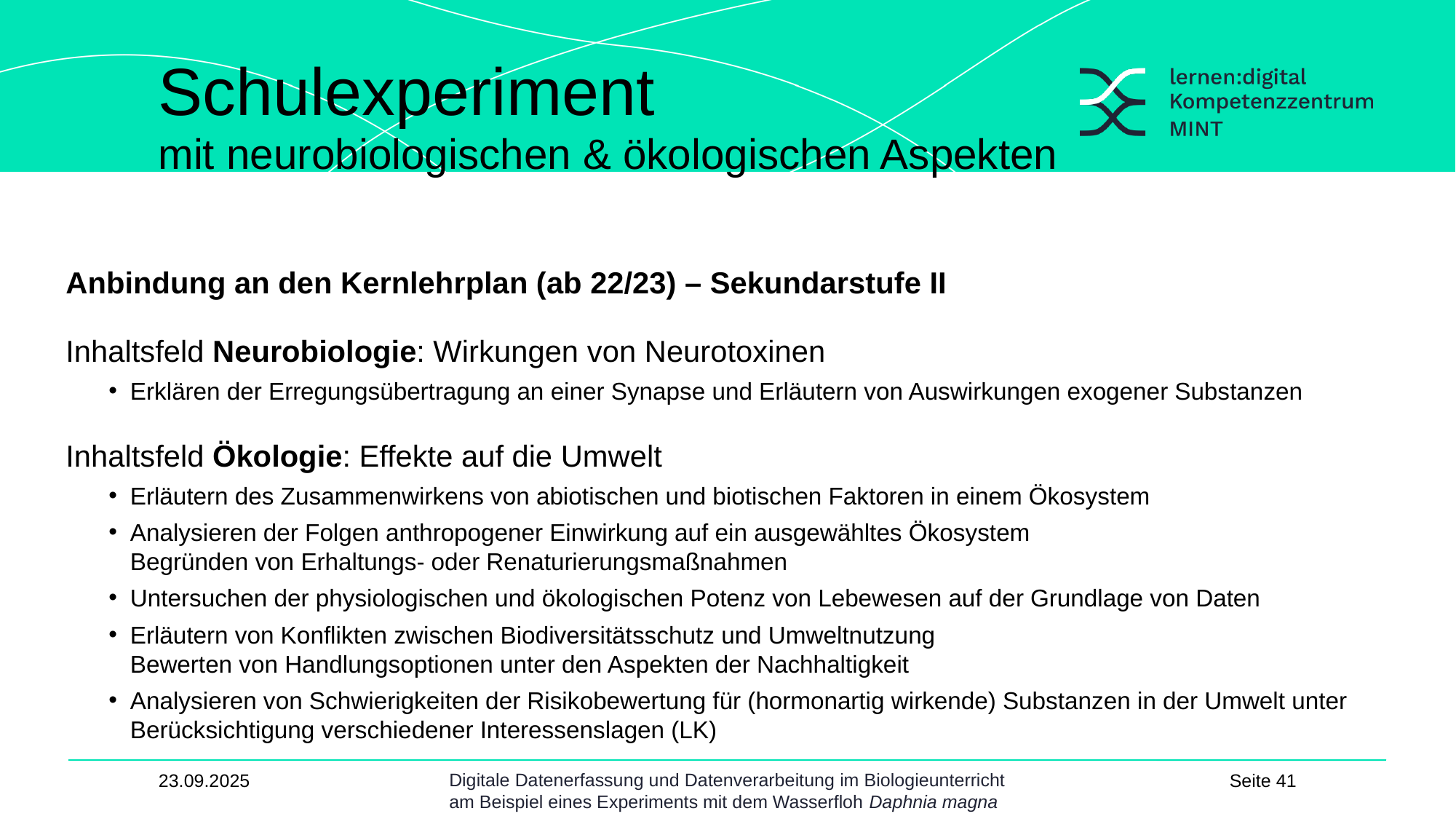

Schulexperiment
# mit neurobiologischen & ökologischen Aspekten
Anbindung an den Kernlehrplan (ab 22/23) – Sekundarstufe II
Inhaltsfeld Neurobiologie: Wirkungen von Neurotoxinen
Erklären der Erregungsübertragung an einer Synapse und Erläutern von Auswirkungen exogener Substanzen
Inhaltsfeld Ökologie: Effekte auf die Umwelt
Erläutern des Zusammenwirkens von abiotischen und biotischen Faktoren in einem Ökosystem
Analysieren der Folgen anthropogener Einwirkung auf ein ausgewähltes Ökosystem
Begründen von Erhaltungs- oder Renaturierungsmaßnahmen
Untersuchen der physiologischen und ökologischen Potenz von Lebewesen auf der Grundlage von Daten
Erläutern von Konflikten zwischen Biodiversitätsschutz und Umweltnutzung
Bewerten von Handlungsoptionen unter den Aspekten der Nachhaltigkeit
Analysieren von Schwierigkeiten der Risikobewertung für (hormonartig wirkende) Substanzen in der Umwelt unter Berücksichtigung verschiedener Interessenslagen (LK)
23.09.2025
Seite 41